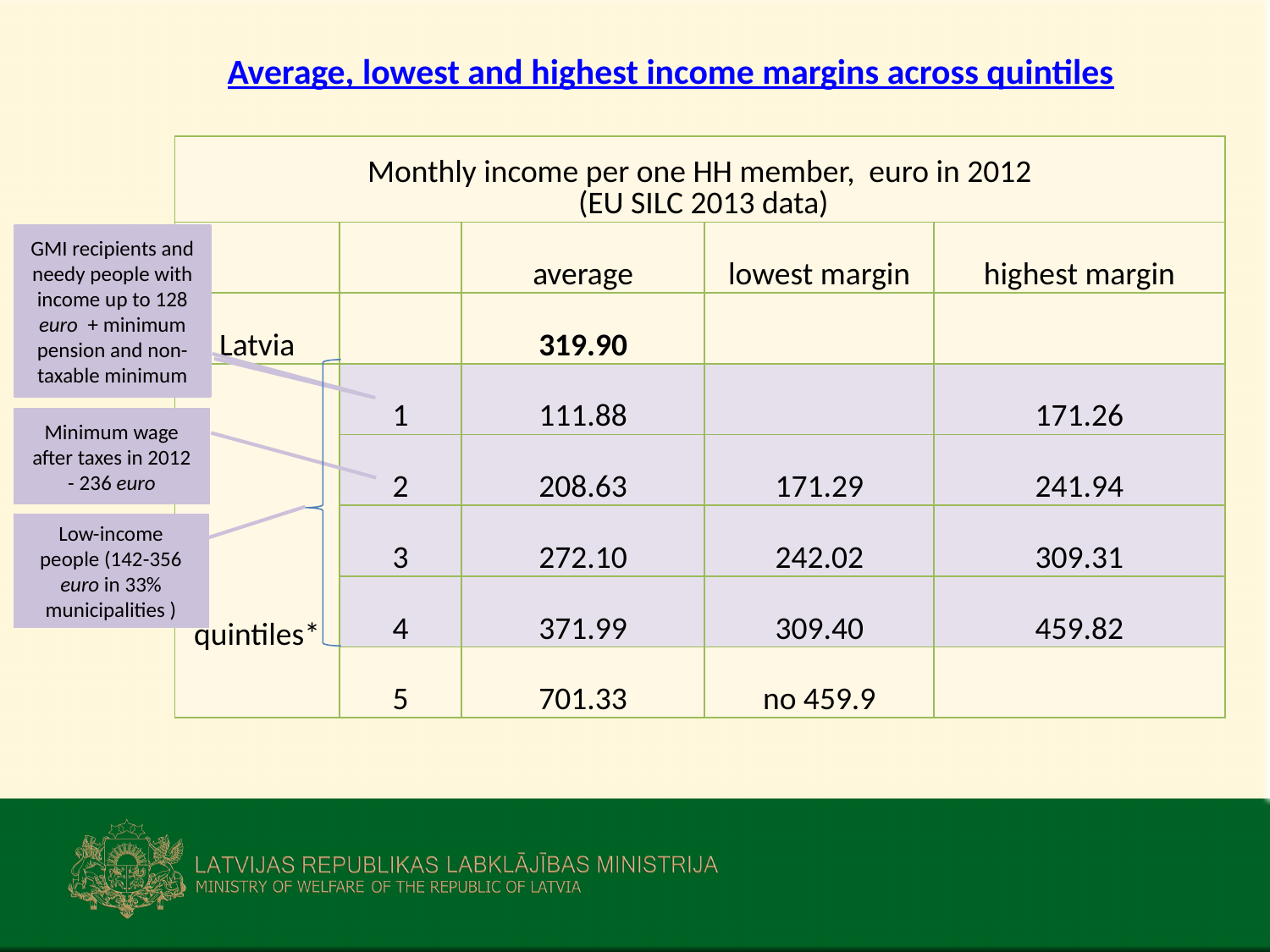

# Average, lowest and highest income margins across quintiles
| Monthly income per one HH member, euro in 2012 (EU SILC 2013 data) |  |  |  |  |
| --- | --- | --- | --- | --- |
|  |  | average | lowest margin | highest margin |
| Latvia |  | 319.90 |  |  |
| quintiles\* | 1 | 111.88 |  | 171.26 |
|  | 2 | 208.63 | 171.29 | 241.94 |
|  | 3 | 272.10 | 242.02 | 309.31 |
|  | 4 | 371.99 | 309.40 | 459.82 |
|  | 5 | 701.33 | no 459.9 |  |
GMI recipients and needy people with income up to 128 euro  + minimum pension and non-taxable minimum

Minimum wage after taxes in 2012 - 236 euro
Low-income people (142-356 euro in 33% municipalities )